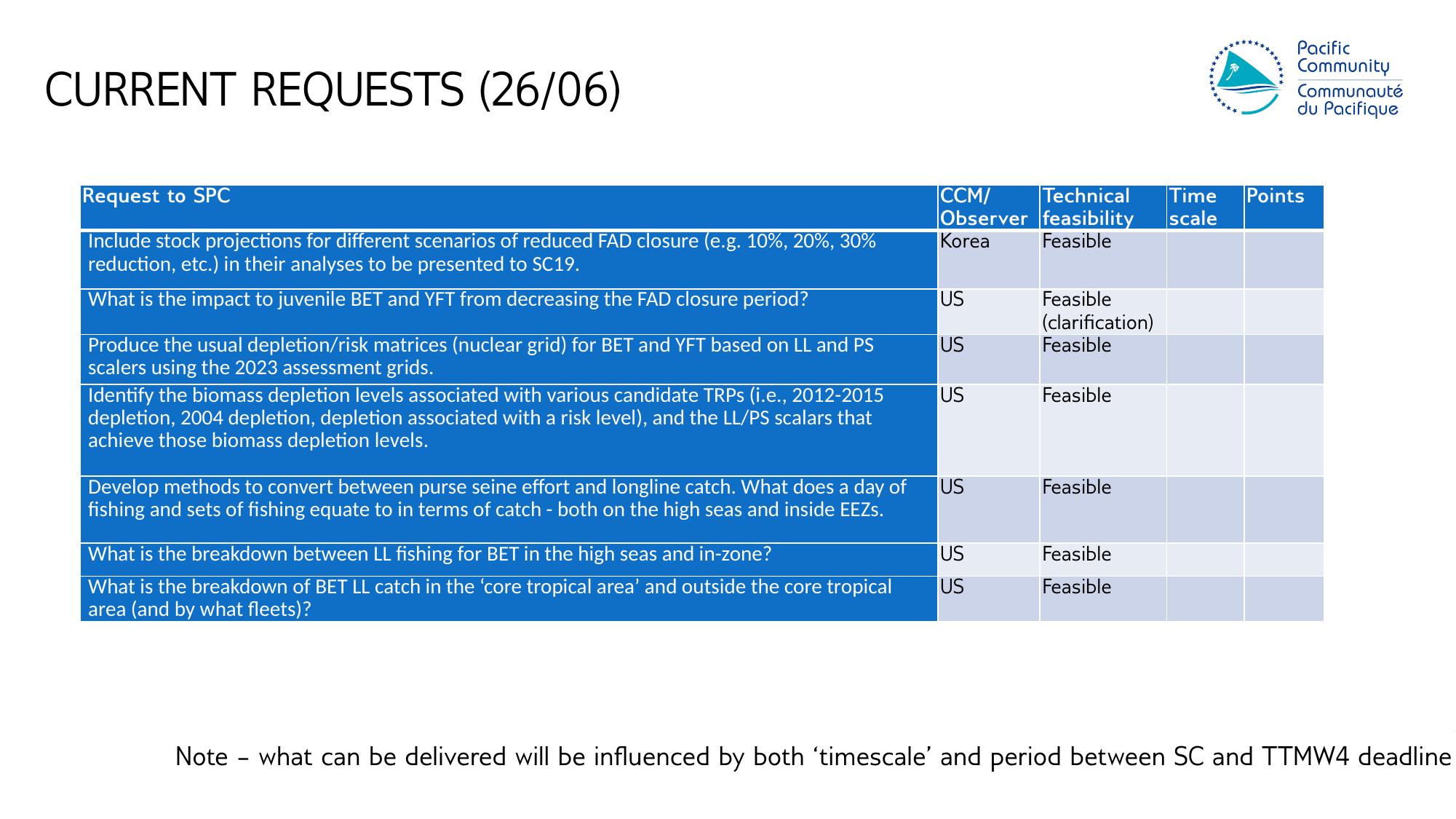

Current requests (26/06)
| Request to SPC | CCM/ Observer | Technical feasibility | Time scale | Points |
| --- | --- | --- | --- | --- |
| Include stock projections for different scenarios of reduced FAD closure (e.g. 10%, 20%, 30% reduction, etc.) in their analyses to be presented to SC19. | Korea | Feasible |  |  |
| What is the impact to juvenile BET and YFT from decreasing the FAD closure period? | US | Feasible (clarification) |  |  |
| Produce the usual depletion/risk matrices (nuclear grid) for BET and YFT based on LL and PS scalers using the 2023 assessment grids. | US | Feasible |  |  |
| Identify the biomass depletion levels associated with various candidate TRPs (i.e., 2012-2015 depletion, 2004 depletion, depletion associated with a risk level), and the LL/PS scalars that achieve those biomass depletion levels. | US | Feasible |  |  |
| Develop methods to convert between purse seine effort and longline catch. What does a day of fishing and sets of fishing equate to in terms of catch - both on the high seas and inside EEZs. | US | Feasible |  |  |
| What is the breakdown between LL fishing for BET in the high seas and in-zone? | US | Feasible |  |  |
| What is the breakdown of BET LL catch in the ‘core tropical area’ and outside the core tropical area (and by what fleets)? | US | Feasible |  |  |
Note – what can be delivered will be influenced by both ‘timescale’ and period between SC and TTMW4 deadline